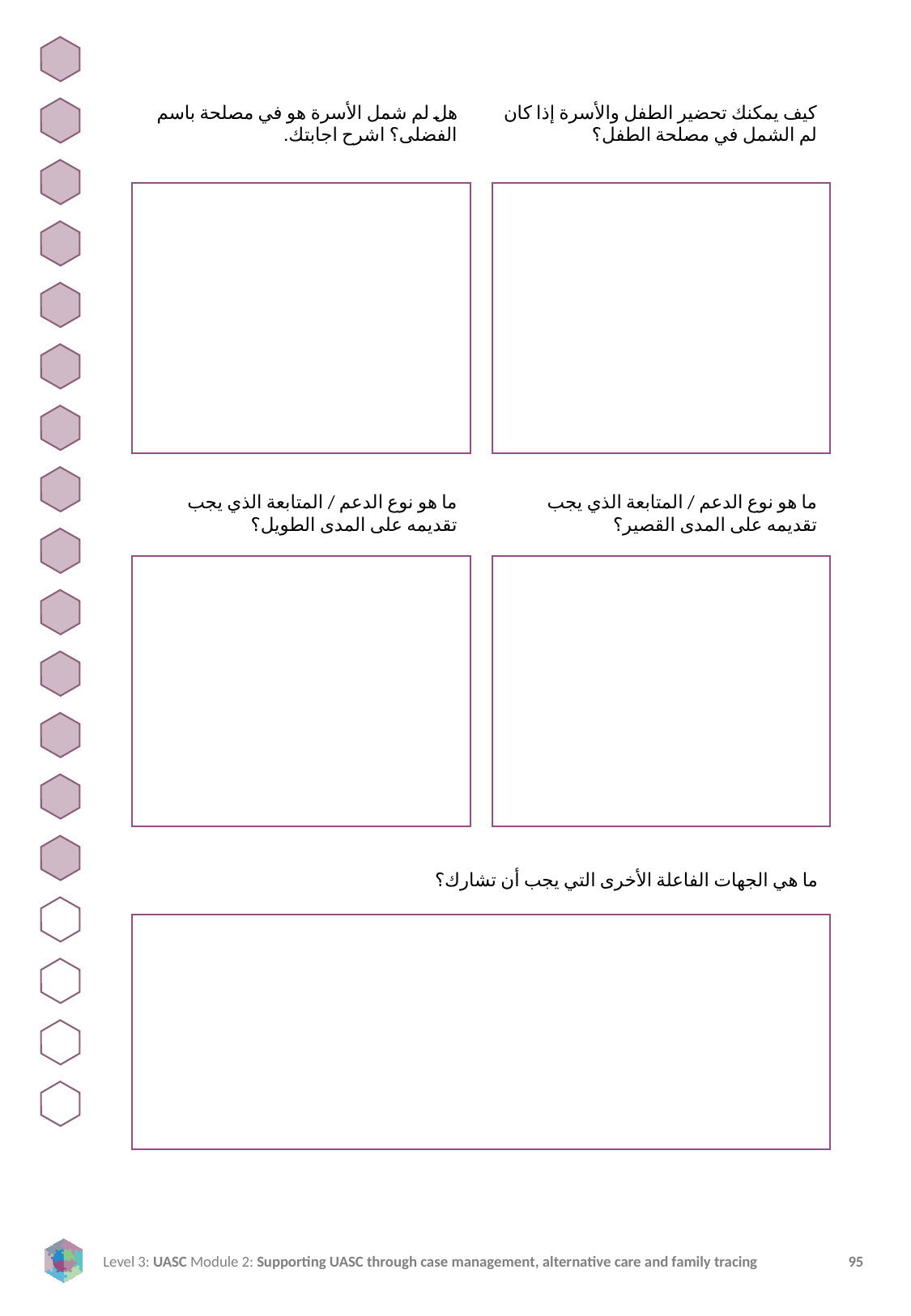

هل لم شمل الأسرة هو في مصلحة باسم الفضلى؟ اشرح اجابتك.
كيف يمكنك تحضير الطفل والأسرة إذا كان لم الشمل في مصلحة الطفل؟

ما هو نوع الدعم / المتابعة الذي يجب تقديمه على المدى الطويل؟
ما هو نوع الدعم / المتابعة الذي يجب تقديمه على المدى القصير؟

ما هي الجهات الفاعلة الأخرى التي يجب أن تشارك؟